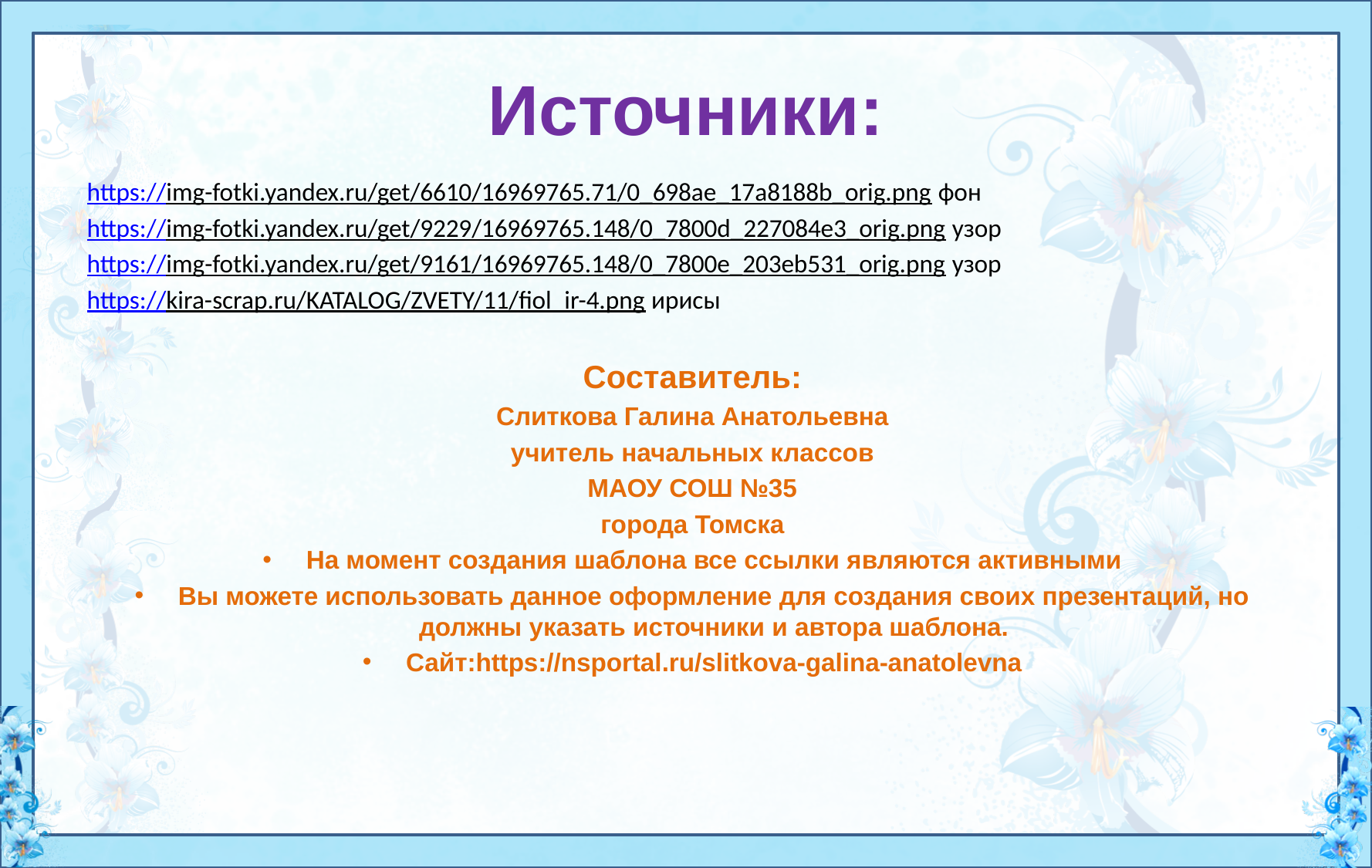

# Источники:
https://img-fotki.yandex.ru/get/6610/16969765.71/0_698ae_17a8188b_orig.png фон
https://img-fotki.yandex.ru/get/9229/16969765.148/0_7800d_227084e3_orig.png узор
https://img-fotki.yandex.ru/get/9161/16969765.148/0_7800e_203eb531_orig.png узор
https://kira-scrap.ru/KATALOG/ZVETY/11/fiol_ir-4.png ирисы

Составитель:
Слиткова Галина Анатольевна
учитель начальных классов
МАОУ СОШ №35
города Томска
На момент создания шаблона все ссылки являются активными
Вы можете использовать данное оформление для создания своих презентаций, но должны указать источники и автора шаблона.
Сайт:https://nsportal.ru/slitkova-galina-anatolevna